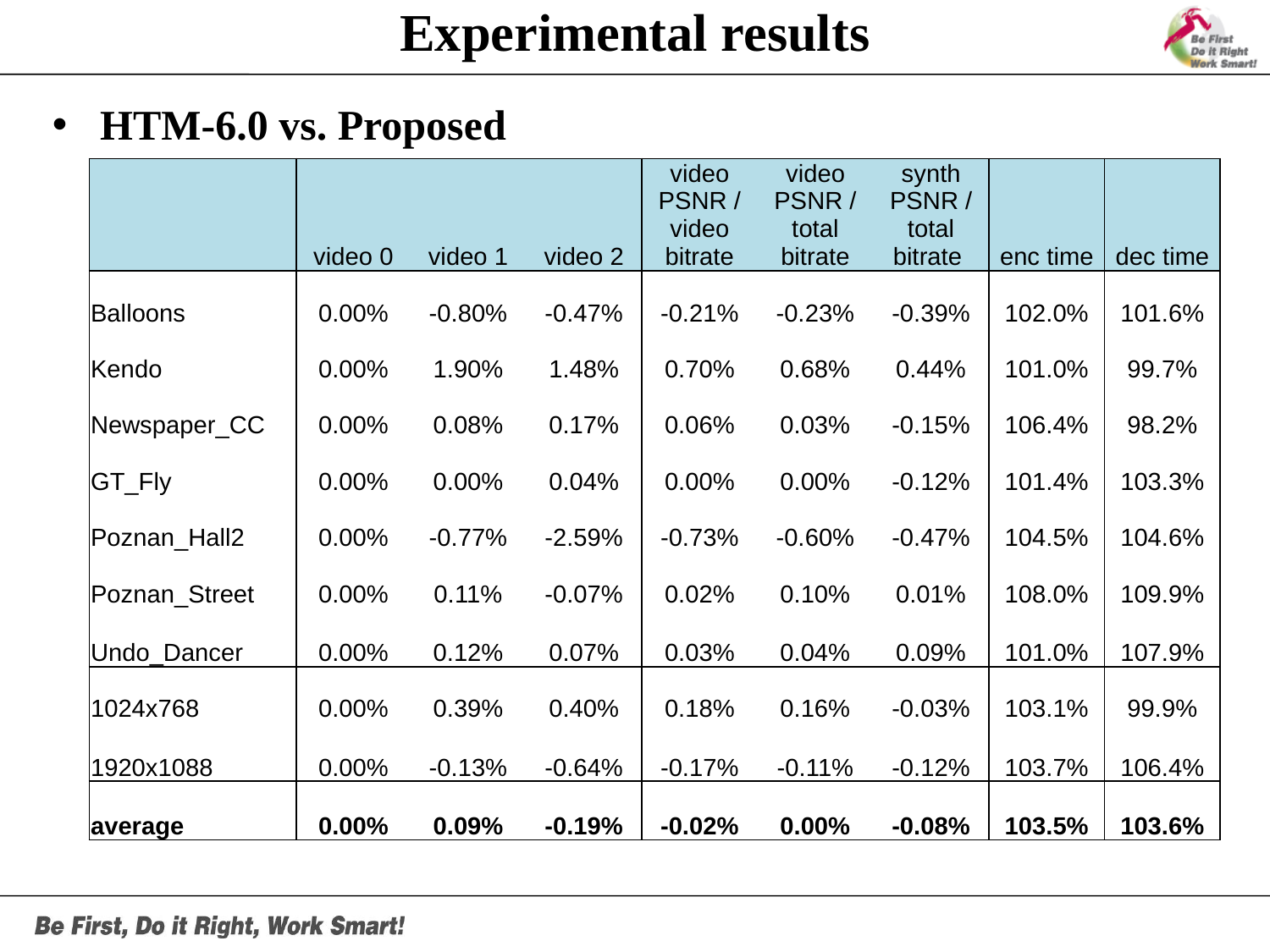

# Experimental results
HTM-6.0 vs. Proposed

|  | video 0 | video 1 | video 2 | video PSNR / video bitrate | video PSNR / total bitrate | synth PSNR / total bitrate | enc time | dec time |
| --- | --- | --- | --- | --- | --- | --- | --- | --- |
| Balloons | 0.00% | -0.80% | -0.47% | -0.21% | -0.23% | -0.39% | 102.0% | 101.6% |
| Kendo | 0.00% | 1.90% | 1.48% | 0.70% | 0.68% | 0.44% | 101.0% | 99.7% |
| Newspaper\_CC | 0.00% | 0.08% | 0.17% | 0.06% | 0.03% | -0.15% | 106.4% | 98.2% |
| GT\_Fly | 0.00% | 0.00% | 0.04% | 0.00% | 0.00% | -0.12% | 101.4% | 103.3% |
| Poznan\_Hall2 | 0.00% | -0.77% | -2.59% | -0.73% | -0.60% | -0.47% | 104.5% | 104.6% |
| Poznan\_Street | 0.00% | 0.11% | -0.07% | 0.02% | 0.10% | 0.01% | 108.0% | 109.9% |
| Undo\_Dancer | 0.00% | 0.12% | 0.07% | 0.03% | 0.04% | 0.09% | 101.0% | 107.9% |
| 1024x768 | 0.00% | 0.39% | 0.40% | 0.18% | 0.16% | -0.03% | 103.1% | 99.9% |
| 1920x1088 | 0.00% | -0.13% | -0.64% | -0.17% | -0.11% | -0.12% | 103.7% | 106.4% |
| average | 0.00% | 0.09% | -0.19% | -0.02% | 0.00% | -0.08% | 103.5% | 103.6% |